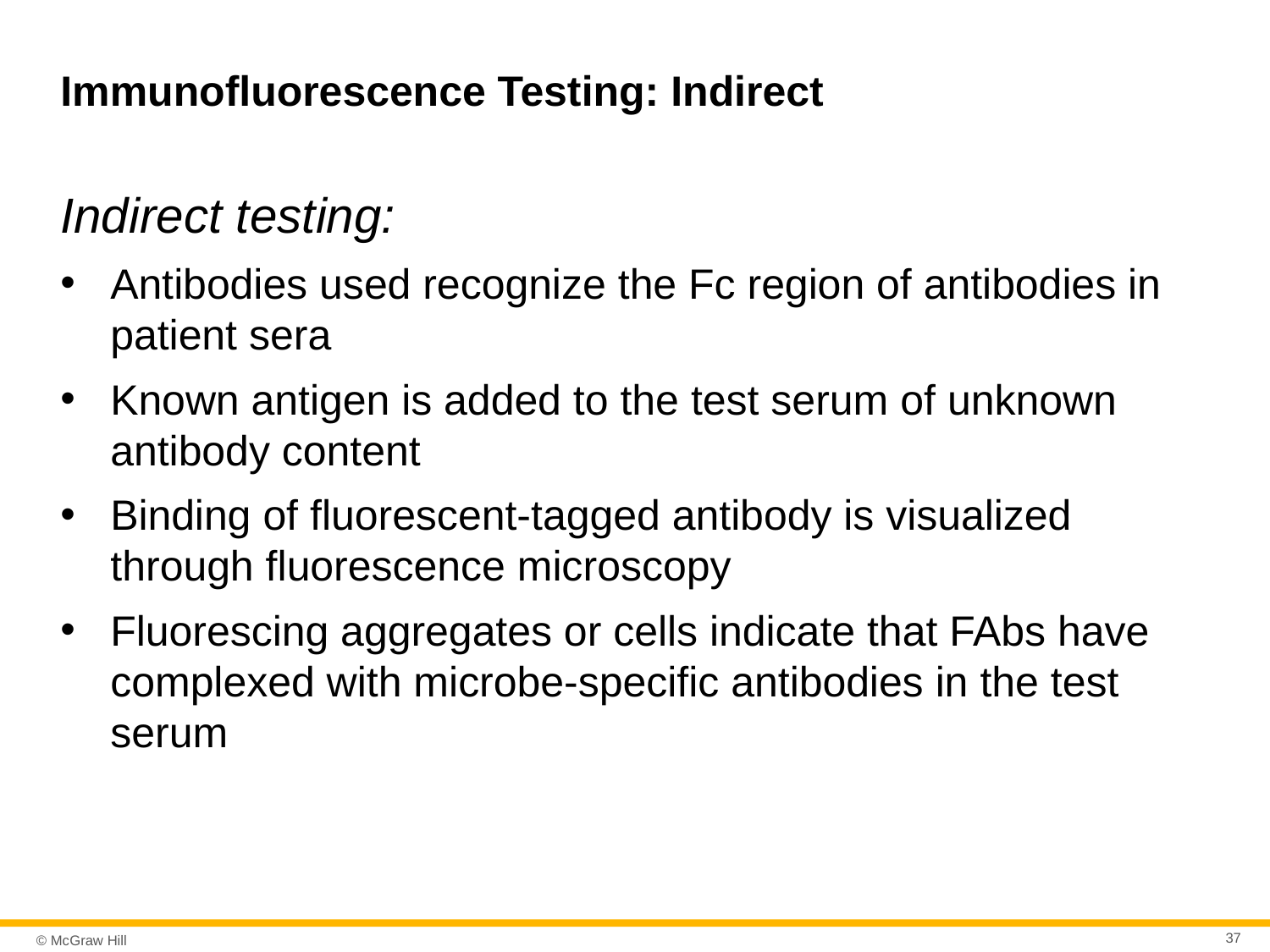

# Immunofluorescence Testing: Indirect
Indirect testing:
Antibodies used recognize the Fc region of antibodies in patient sera
Known antigen is added to the test serum of unknown antibody content
Binding of fluorescent-tagged antibody is visualized through fluorescence microscopy
Fluorescing aggregates or cells indicate that FAbs have complexed with microbe-specific antibodies in the test serum